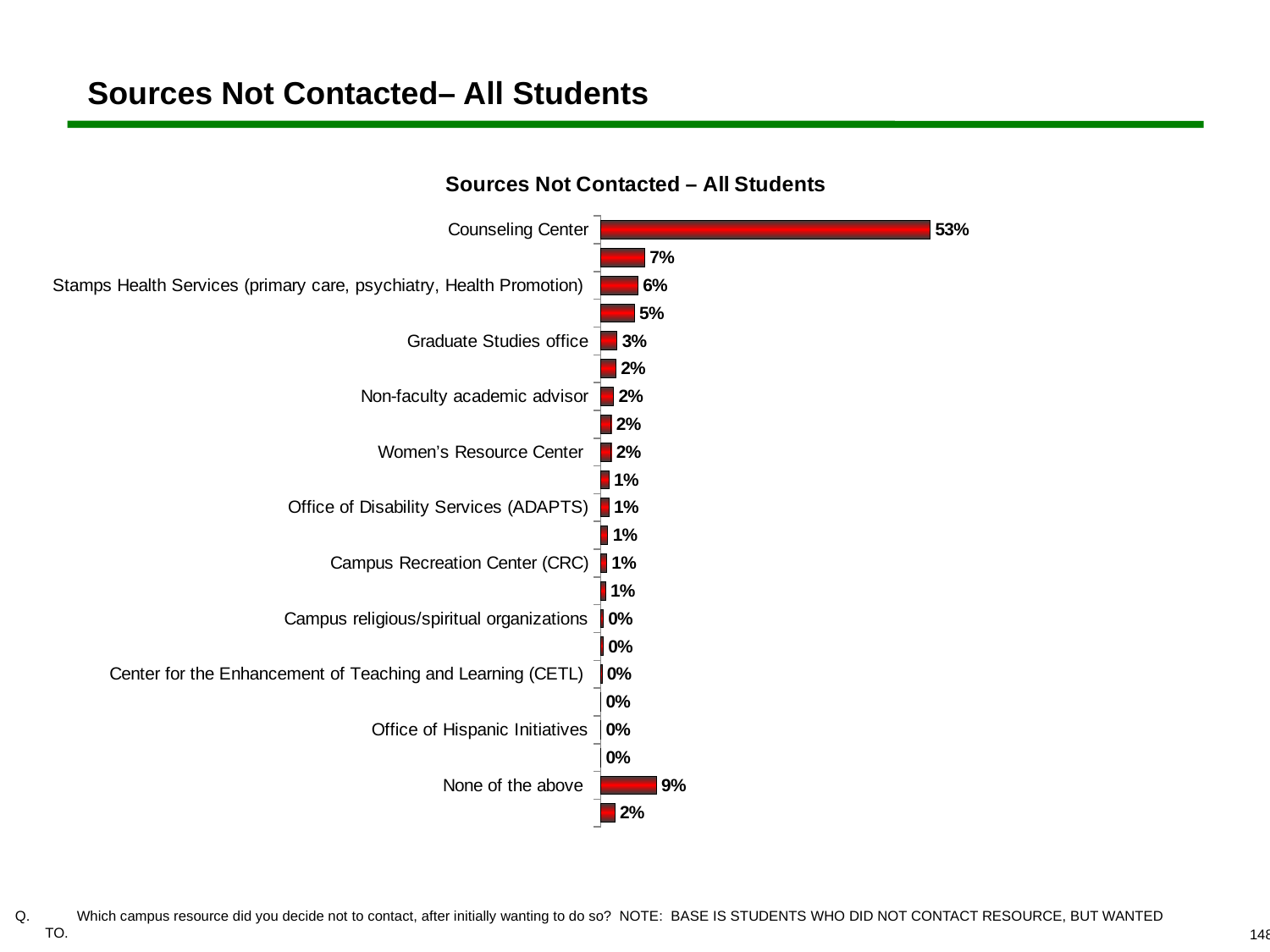

# Sources Not Contacted– All Students

### Chart: Sources Not Contacted – All Students

| Category | % |
|---|---|
| Counseling Center | 0.5328330206378987 |
| Primary dissertation advisor | 0.07129455909943715 |
| Stamps Health Services (primary care, psychiatry, Health Promotion)  | 0.0600375234521576 |
| Other faculty in my program | 0.054409005628517824 |
| Graduate Studies office | 0.02626641651031895 |
| Dean of Students | 0.024390243902439025 |
| Non-faculty academic advisor | 0.020637898686679174 |
| Center for Career Discovery and Development (formerly “Career Services” and “Department of Professional Practice”) | 0.016885553470919325 |
| Women’s Resource Center  | 0.016885553470919325 |
| Office of Scholarships and Financial Aid | 0.013133208255159476 |
| Office of Disability Services (ADAPTS) | 0.013133208255159476 |
| Office of International Education (OIE) | 0.01125703564727955 |
| Campus Recreation Center (CRC) | 0.009380863039399626 |
| LGBTQIA Resource Center  | 0.0075046904315197 |
| Campus religious/spiritual organizations | 0.00375234521575985 |
| Veterans Resource Center | 0.00375234521575985 |
| Center for the Enhancement of Teaching and Learning (CETL)  | 0.001876172607879925 |
| Office of Minority Educational Development (OMED)  | 0.0 |
| Office of Hispanic Initiatives | 0.0 |
| Office of Student Diversity Programs | 0.0 |
| None of the above  | 0.0900562851782364 |
| Other resource | 0.0225140712945591 |
 	Which campus resource did you decide not to contact, after initially wanting to do so?  NOTE:  BASE IS STUDENTS WHO DID NOT CONTACT RESOURCE, BUT WANTED TO.